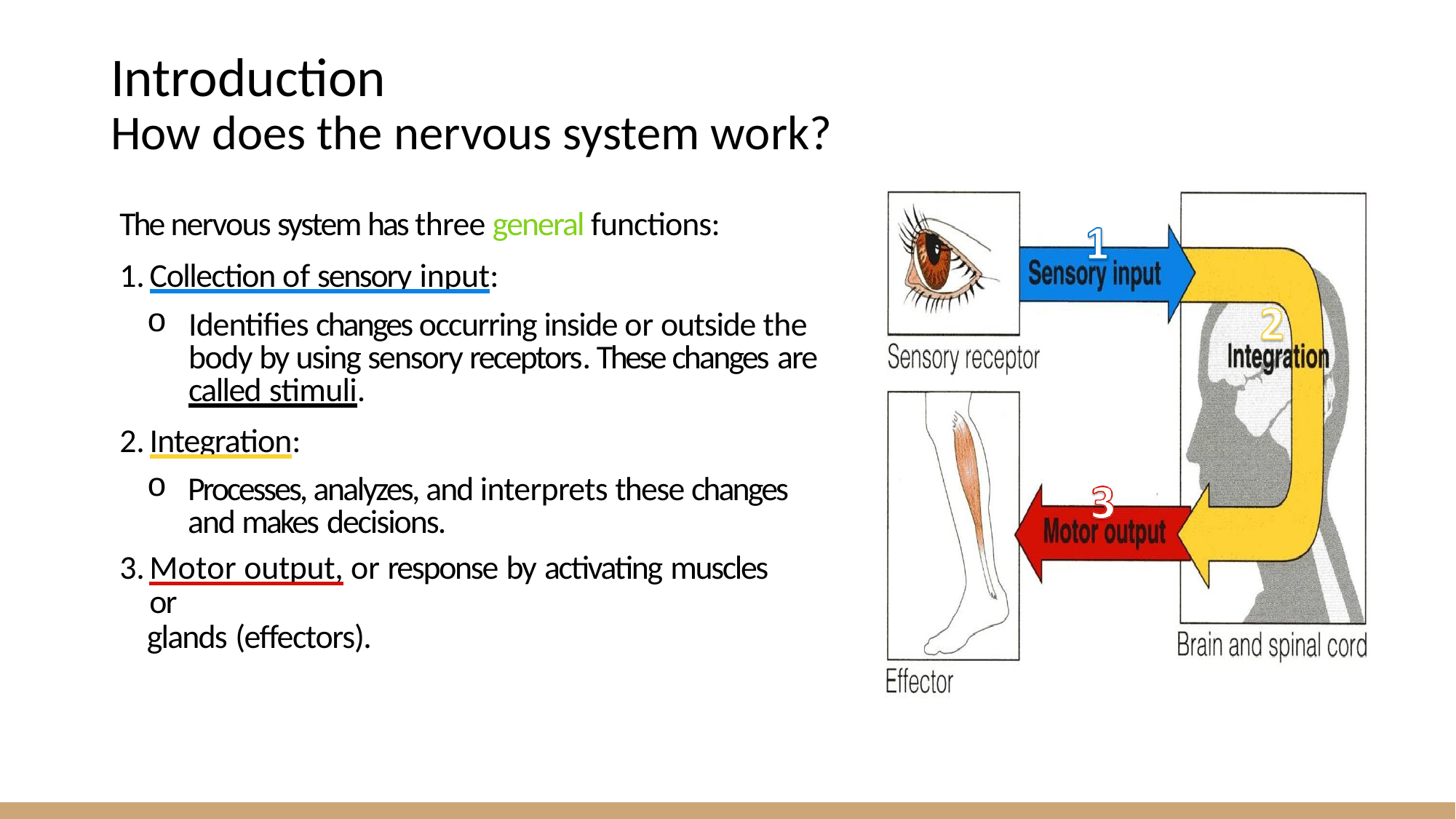

Introduction
How does the nervous system work?
The nervous system has three general functions:
Collection of sensory input:
Identifies changes occurring inside or outside the  body by using sensory receptors. These changes are  called stimuli.
Integration:
Processes, analyzes, and interprets these changes  and makes decisions.
Motor output, or response by activating muscles or
glands (effectors).